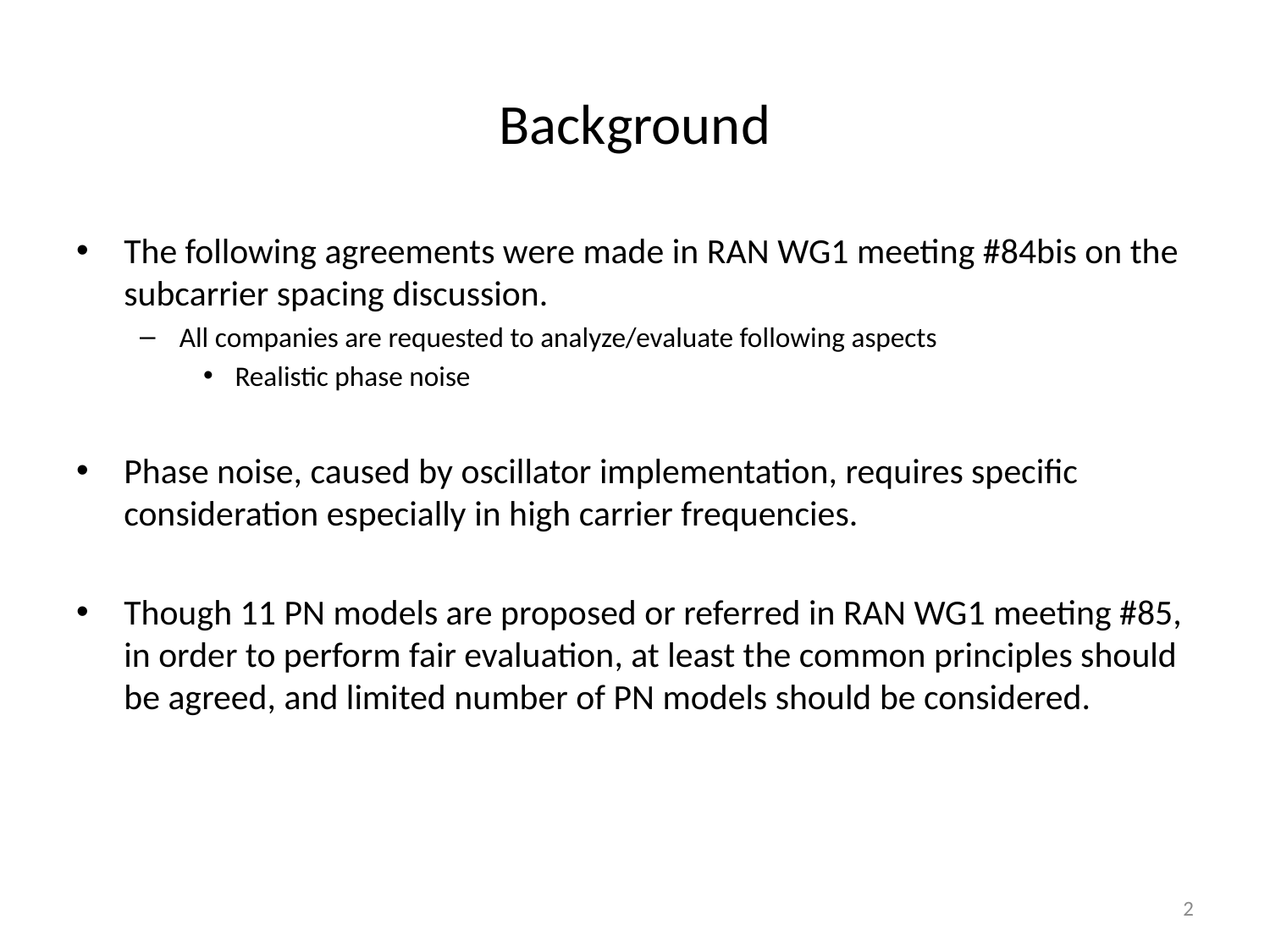

# Background
The following agreements were made in RAN WG1 meeting #84bis on the subcarrier spacing discussion.
All companies are requested to analyze/evaluate following aspects
Realistic phase noise

Phase noise, caused by oscillator implementation, requires specific consideration especially in high carrier frequencies.

Though 11 PN models are proposed or referred in RAN WG1 meeting #85, in order to perform fair evaluation, at least the common principles should be agreed, and limited number of PN models should be considered.

2